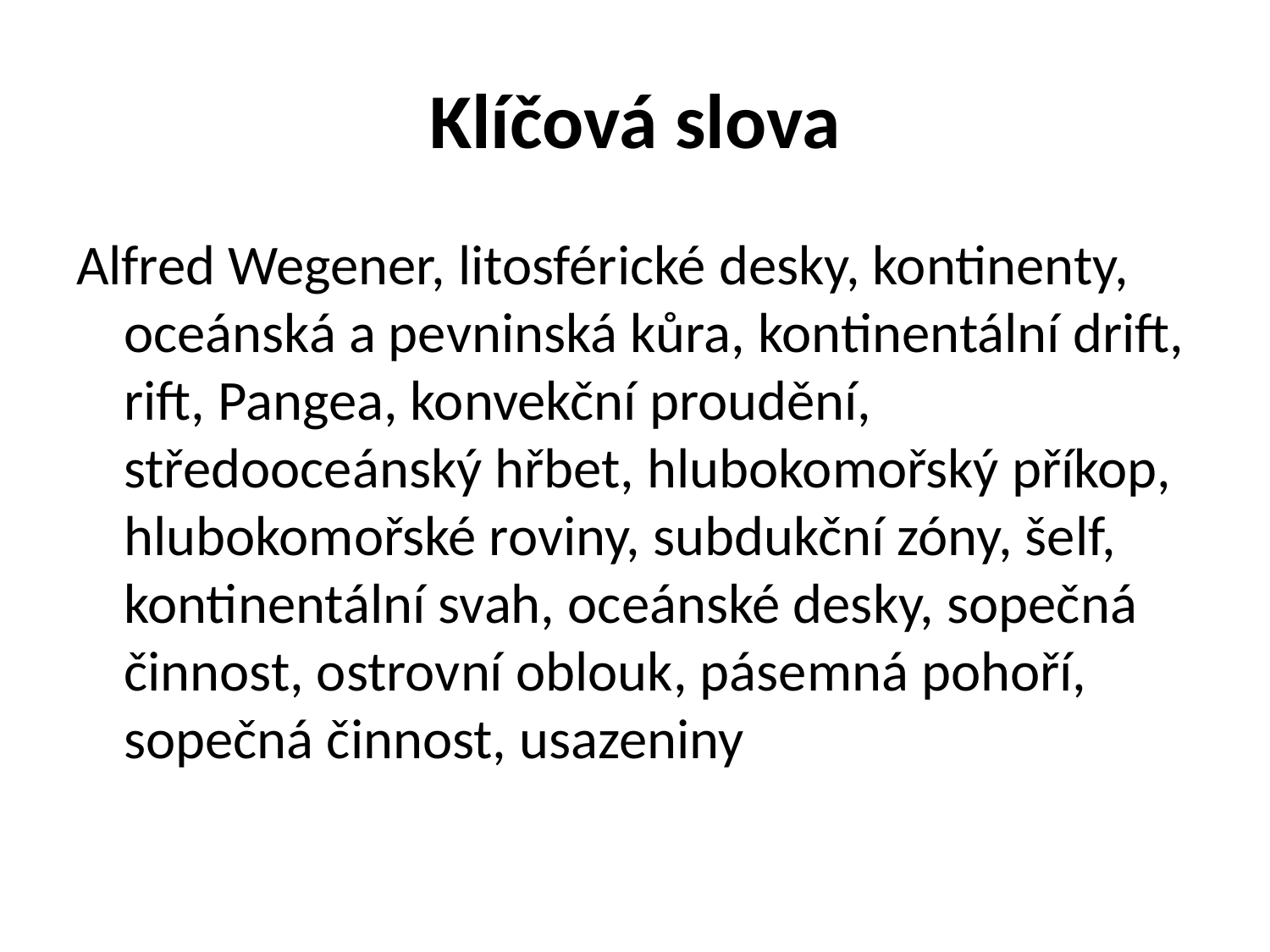

# Klíčová slova
Alfred Wegener, litosférické desky, kontinenty, oceánská a pevninská kůra, kontinentální drift, rift, Pangea, konvekční proudění, středooceánský hřbet, hlubokomořský příkop, hlubokomořské roviny, subdukční zóny, šelf, kontinentální svah, oceánské desky, sopečná činnost, ostrovní oblouk, pásemná pohoří, sopečná činnost, usazeniny